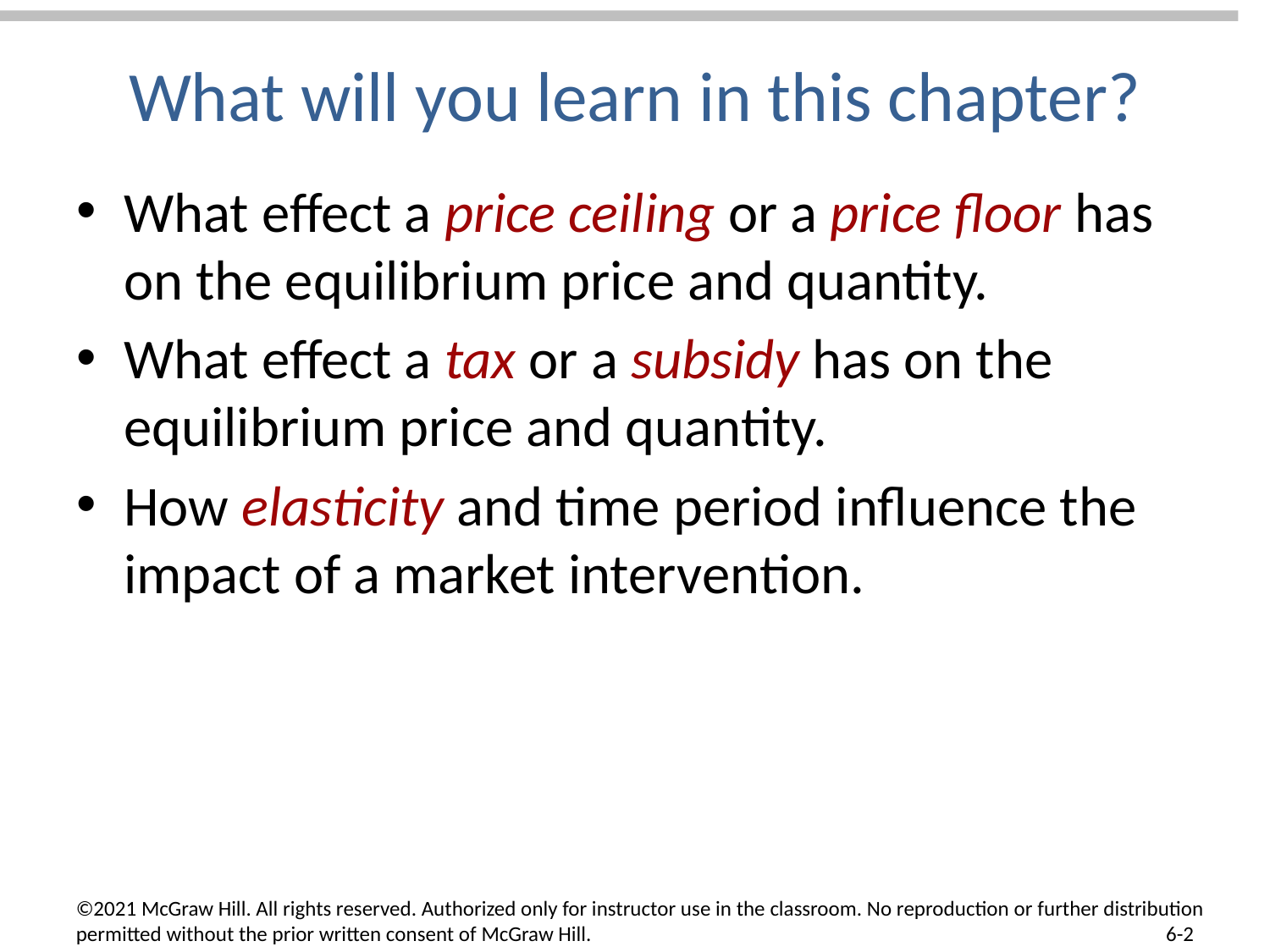

# What will you learn in this chapter?
What effect a price ceiling or a price floor has on the equilibrium price and quantity.
What effect a tax or a subsidy has on the equilibrium price and quantity.
How elasticity and time period influence the impact of a market intervention.